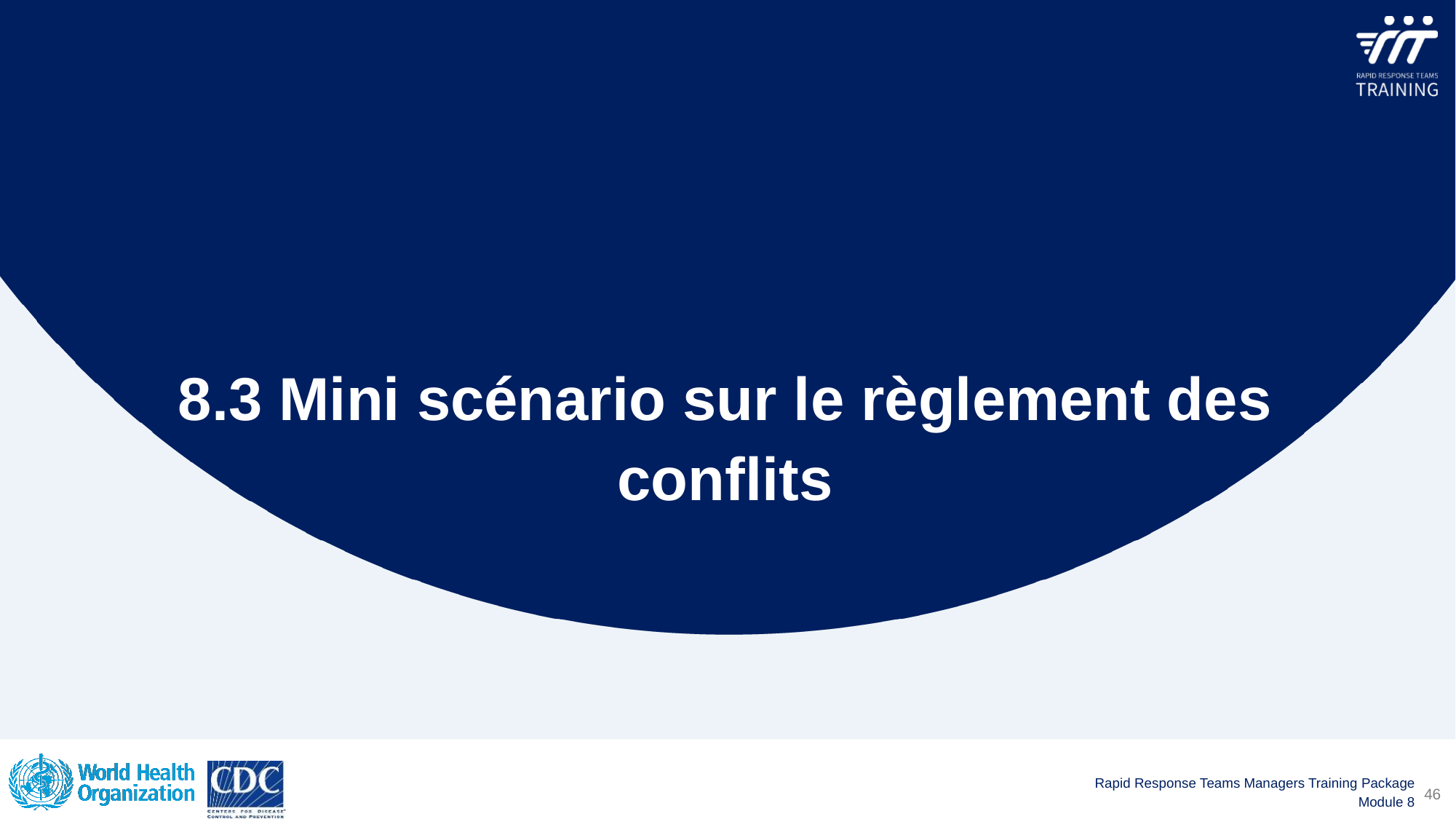

8.3 Mini scénario sur le règlement des
conflits
46